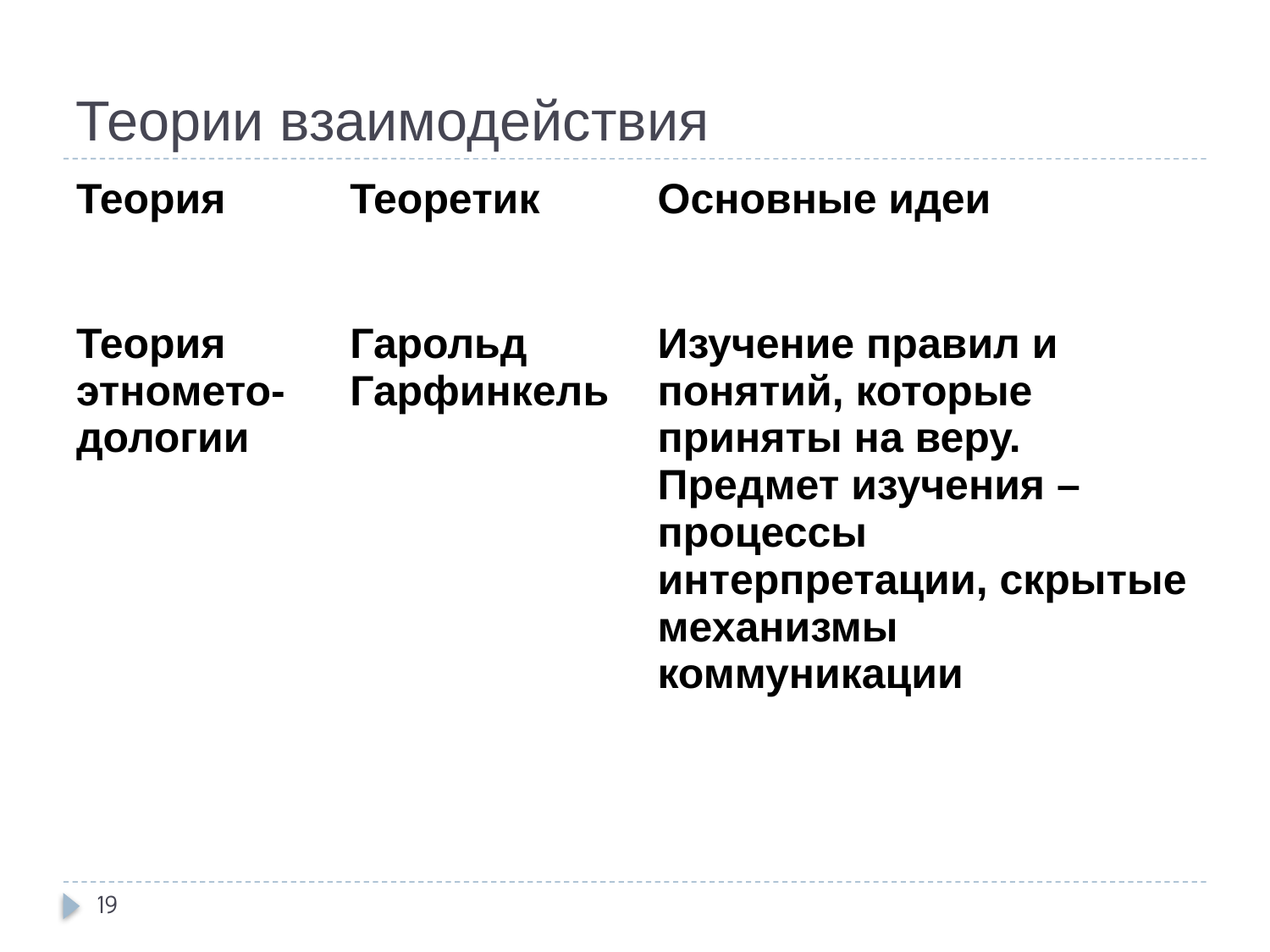

# Теории взаимодействия
| Теория | Теоретик | Основные идеи |
| --- | --- | --- |
| Теория этномето-дологии | Гарольд Гарфинкель | Изучение правил и понятий, которые приняты на веру. Предмет изучения – процессы интерпретации, скрытые механизмы коммуникации |
19